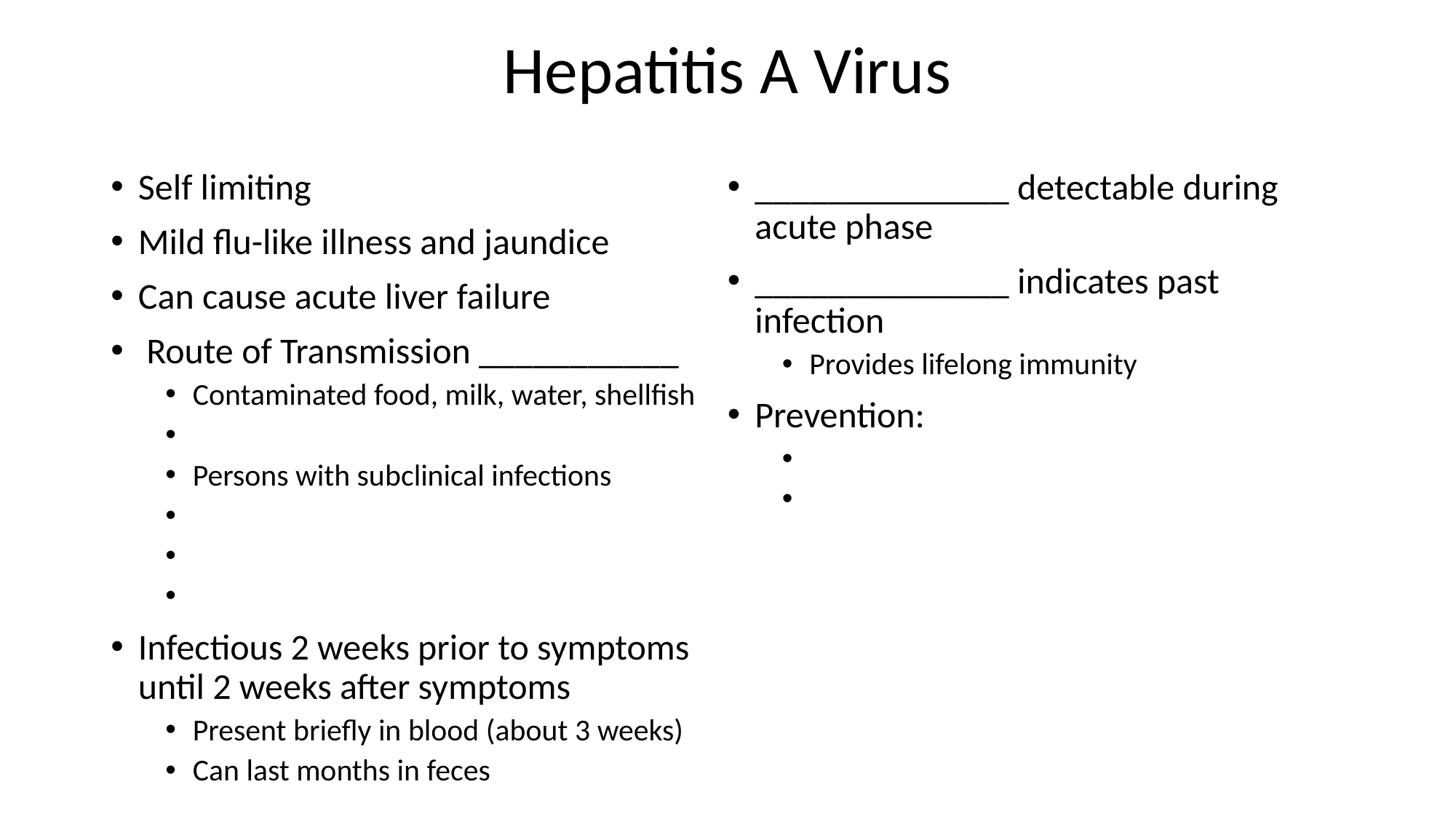

# Hepatitis A Virus
Self limiting
Mild flu-like illness and jaundice
Can cause acute liver failure
 Route of Transmission ___________
Contaminated food, milk, water, shellfish

Persons with subclinical infections

Infectious 2 weeks prior to symptoms until 2 weeks after symptoms
Present briefly in blood (about 3 weeks)
Can last months in feces
______________ detectable during acute phase
______________ indicates past infection
Provides lifelong immunity
Prevention: